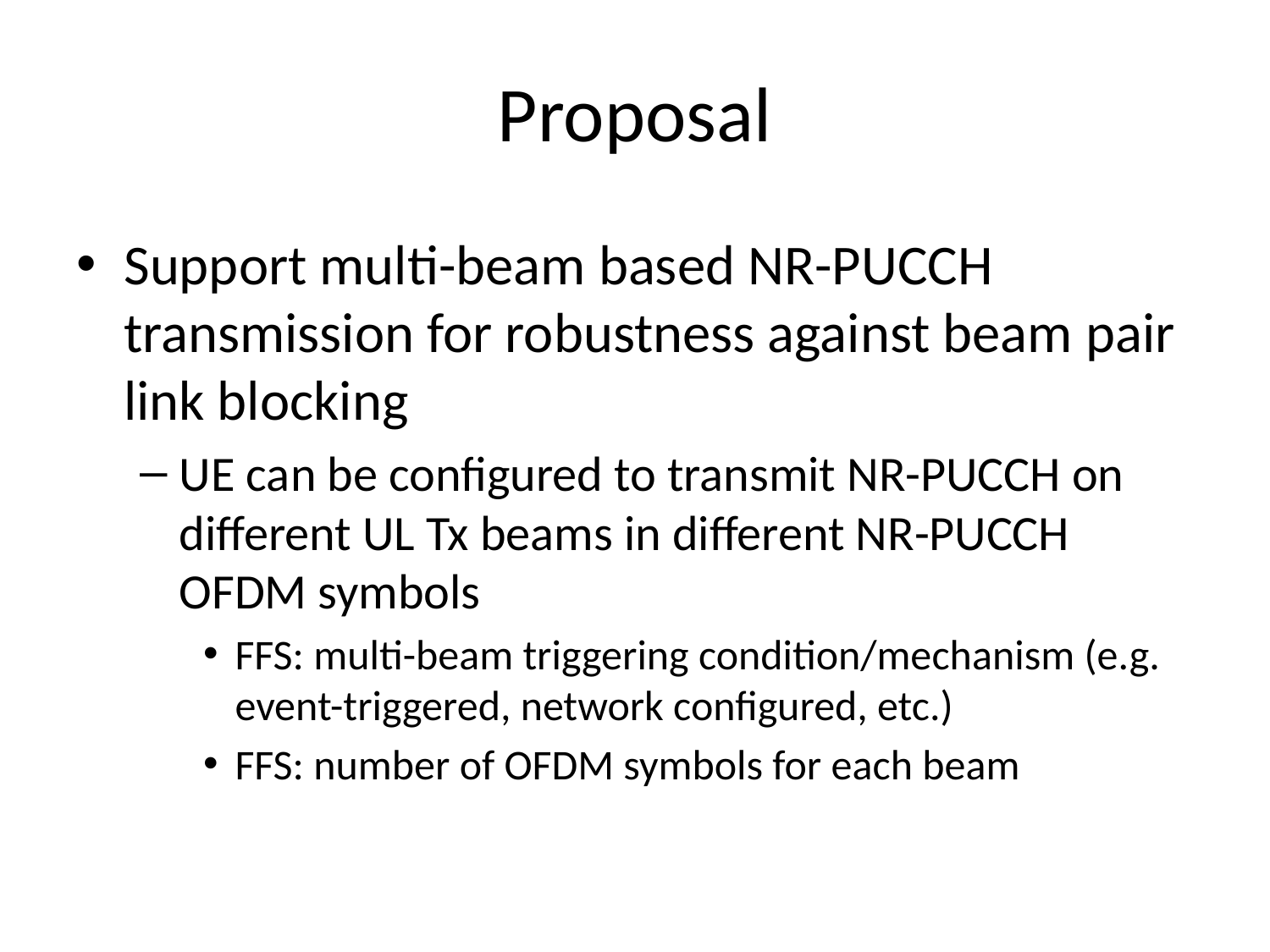

# Proposal
Support multi-beam based NR-PUCCH transmission for robustness against beam pair link blocking
UE can be configured to transmit NR-PUCCH on different UL Tx beams in different NR-PUCCH OFDM symbols
FFS: multi-beam triggering condition/mechanism (e.g. event-triggered, network configured, etc.)
FFS: number of OFDM symbols for each beam